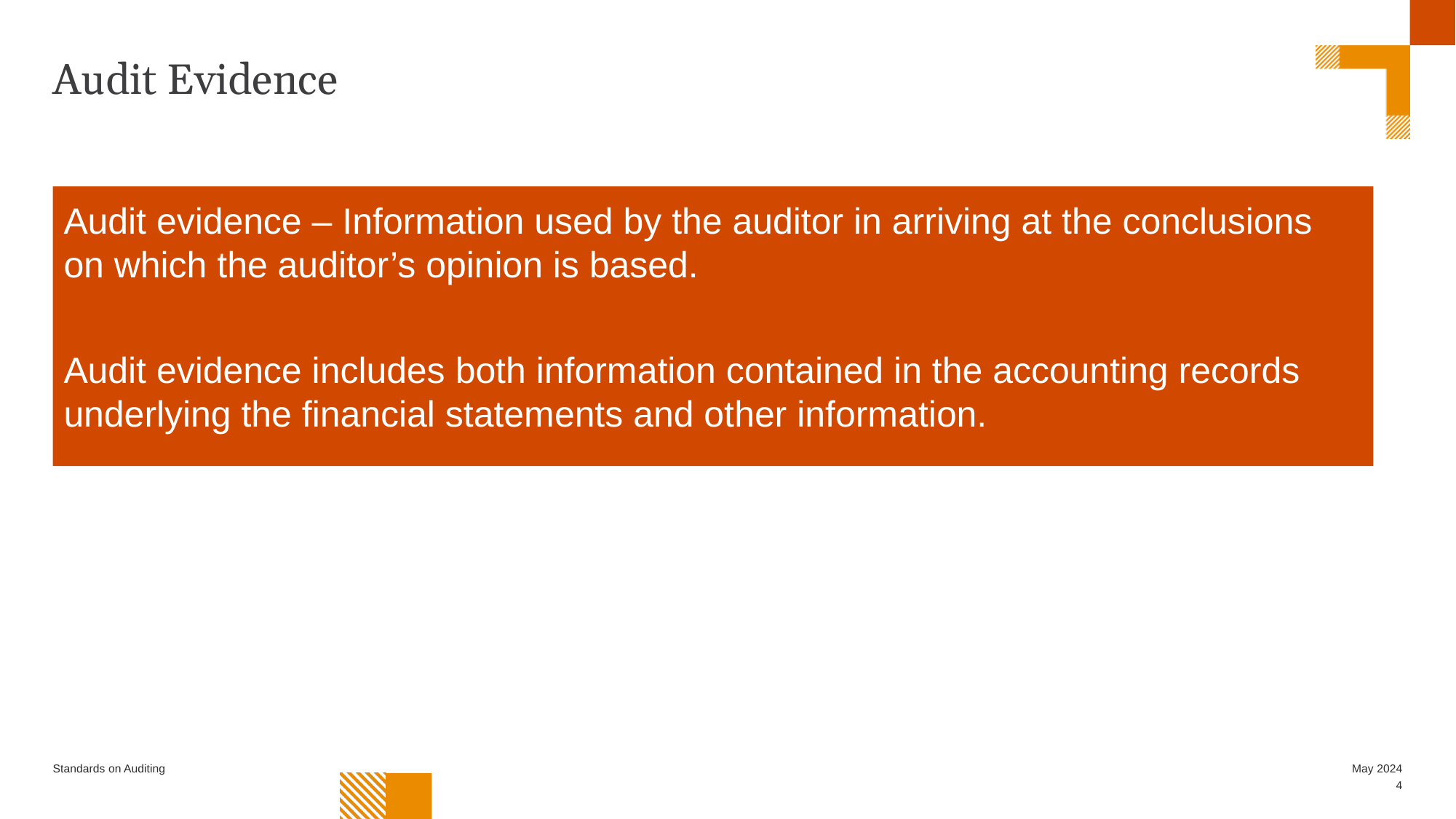

# Audit Evidence
Audit evidence – Information used by the auditor in arriving at the conclusions on which the auditor’s opinion is based.

Audit evidence includes both information contained in the accounting records underlying the financial statements and other information.
Standards on Auditing
May 2024
4